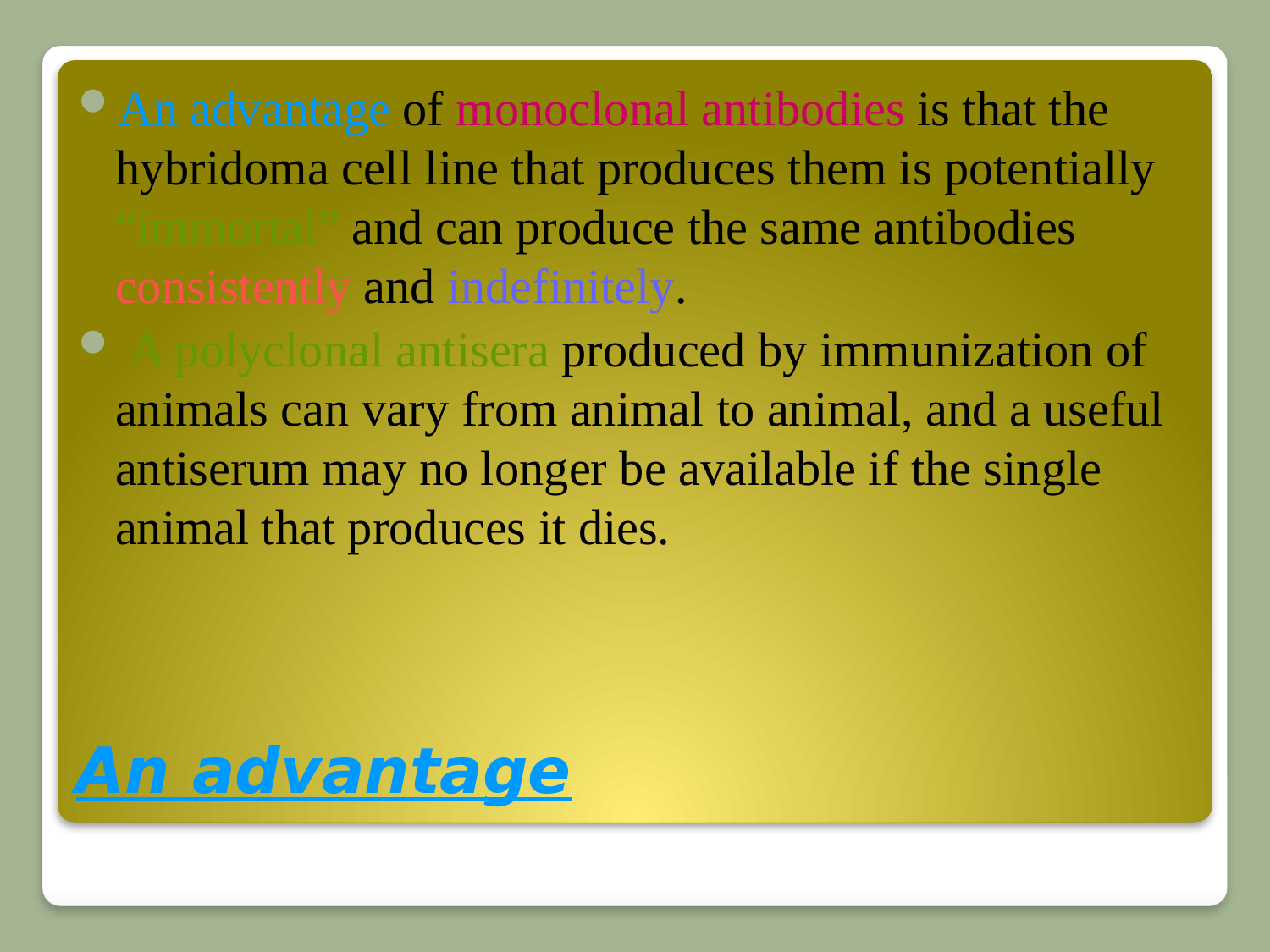

An advantage of monoclonal antibodies is that the hybridoma cell line that produces them is potentially “immortal” and can produce the same antibodies consistently and indefinitely.
 A polyclonal antisera produced by immunization of animals can vary from animal to animal, and a useful antiserum may no longer be available if the single animal that produces it dies.

# An advantage